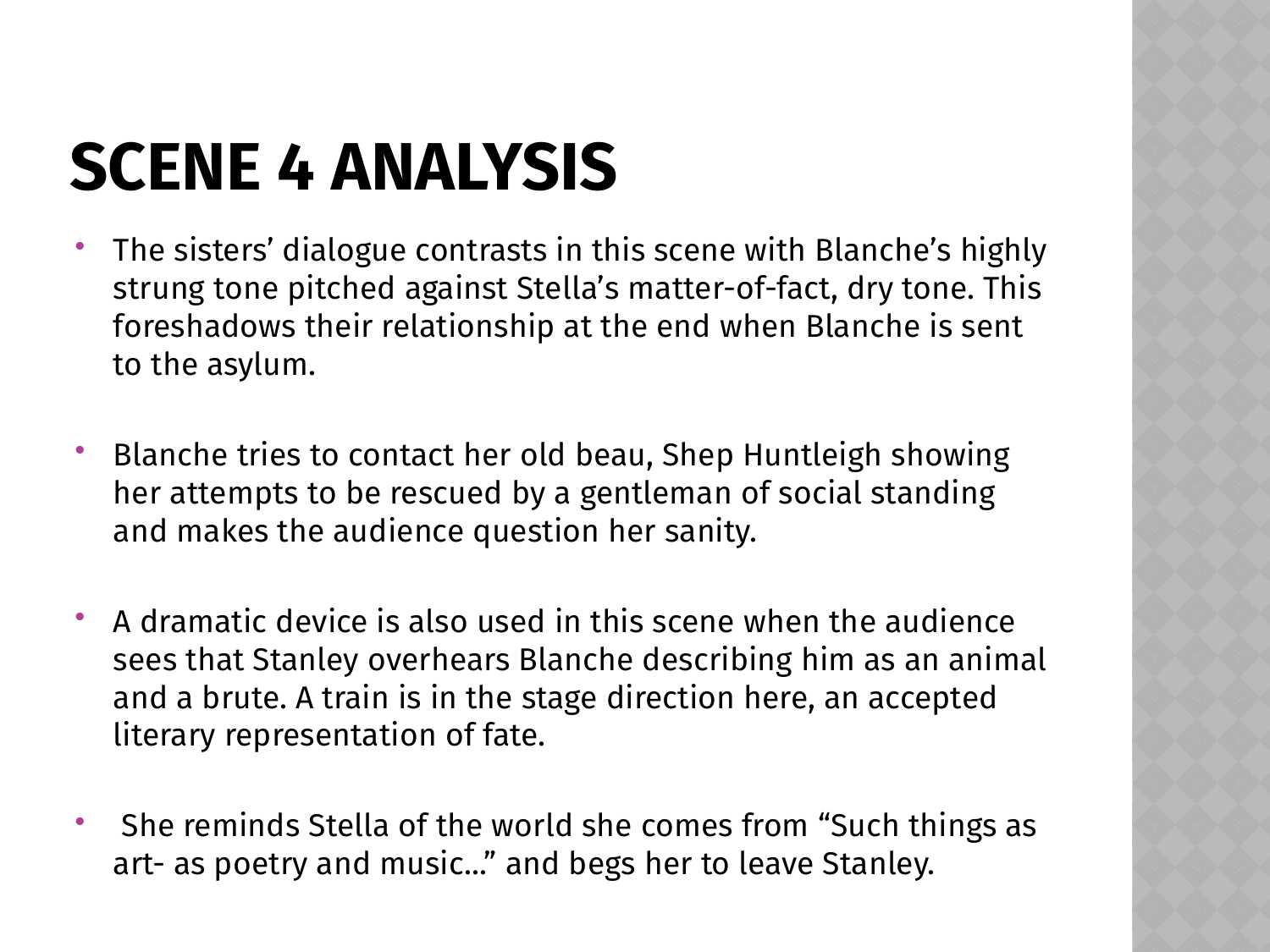

# Scene 4 analysis
The sisters’ dialogue contrasts in this scene with Blanche’s highly strung tone pitched against Stella’s matter-of-fact, dry tone. This foreshadows their relationship at the end when Blanche is sent to the asylum.

Blanche tries to contact her old beau, Shep Huntleigh showing her attempts to be rescued by a gentleman of social standing and makes the audience question her sanity.

A dramatic device is also used in this scene when the audience sees that Stanley overhears Blanche describing him as an animal and a brute. A train is in the stage direction here, an accepted literary representation of fate.

 She reminds Stella of the world she comes from “Such things as art- as poetry and music...” and begs her to leave Stanley.